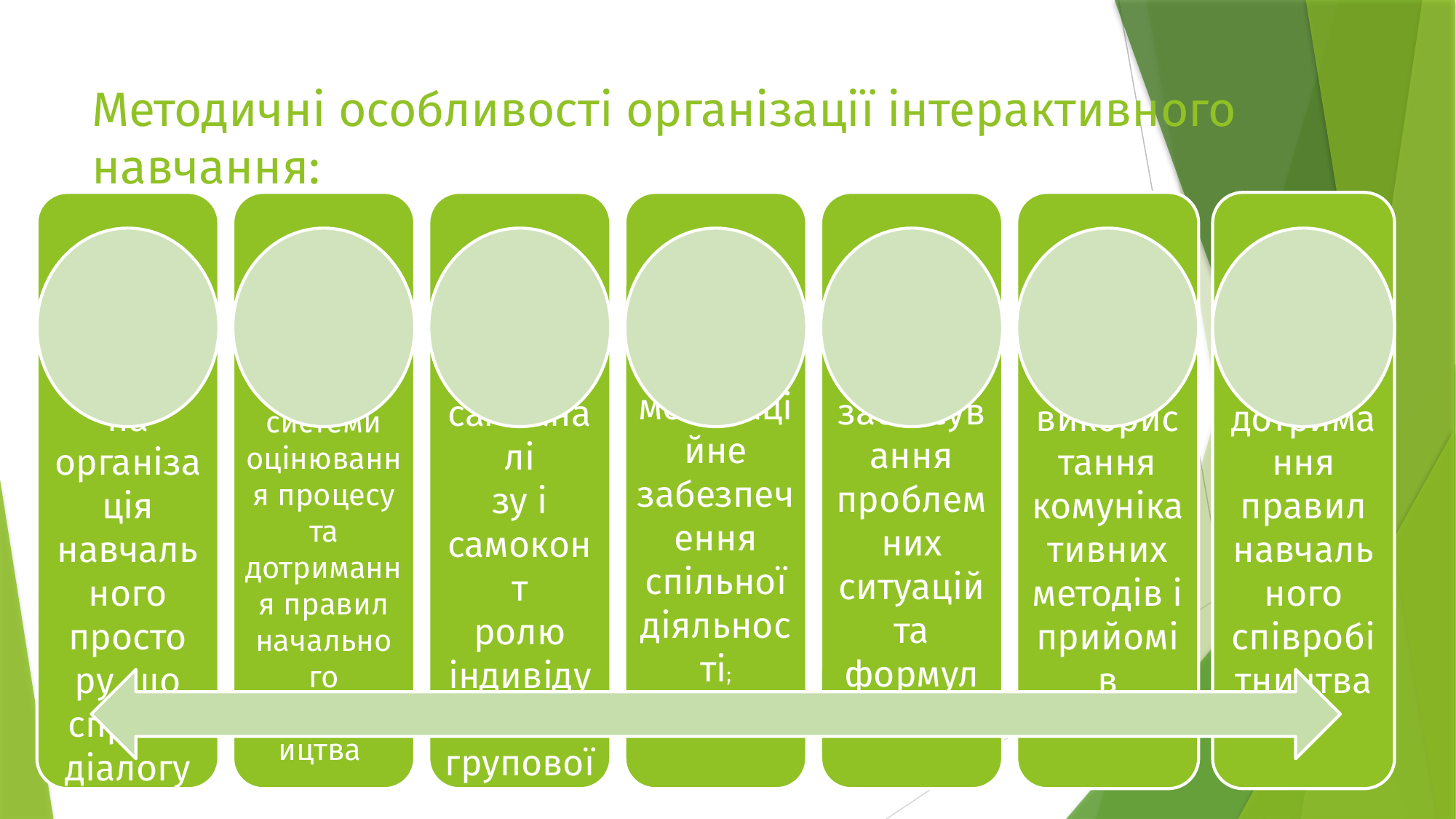

# Методичні особливості організації інтерактивного навчання:
- застосування проблемних ситуацій та формулювань
- відповідна організація навчального просто
ру, що сприяє діалогу
мотиваційне забезпечення спільної діяльності;
використання комунікативних методів і прийомів
-оптиміза
ція системи оцінювання процесу та дотримання правил начально
го співробітництва
- розвиток навичок самоаналі
зу і самоконт
ролю індивіду
дотримання правил навчального співробітництва